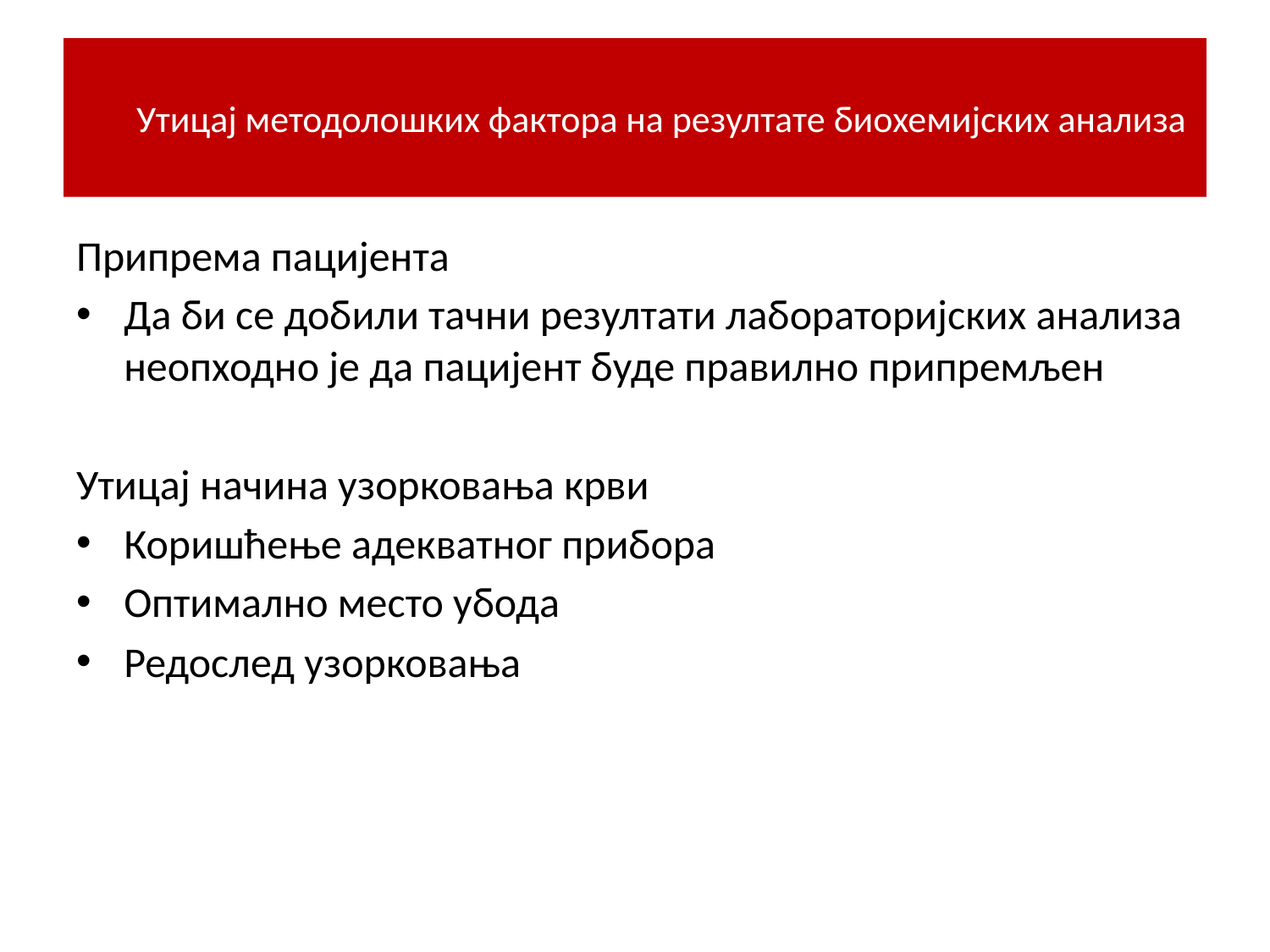

# УтиУтицај методолошких фактора на резултате биохемијских анализа
Припрема пацијента
Да би се добили тачни резултати лабораторијских анализа неопходно је да пацијент буде правилно припремљен

Утицај начина узорковања крви
Коришћење адекватног прибора
Оптимално место убода
Редослед узорковања